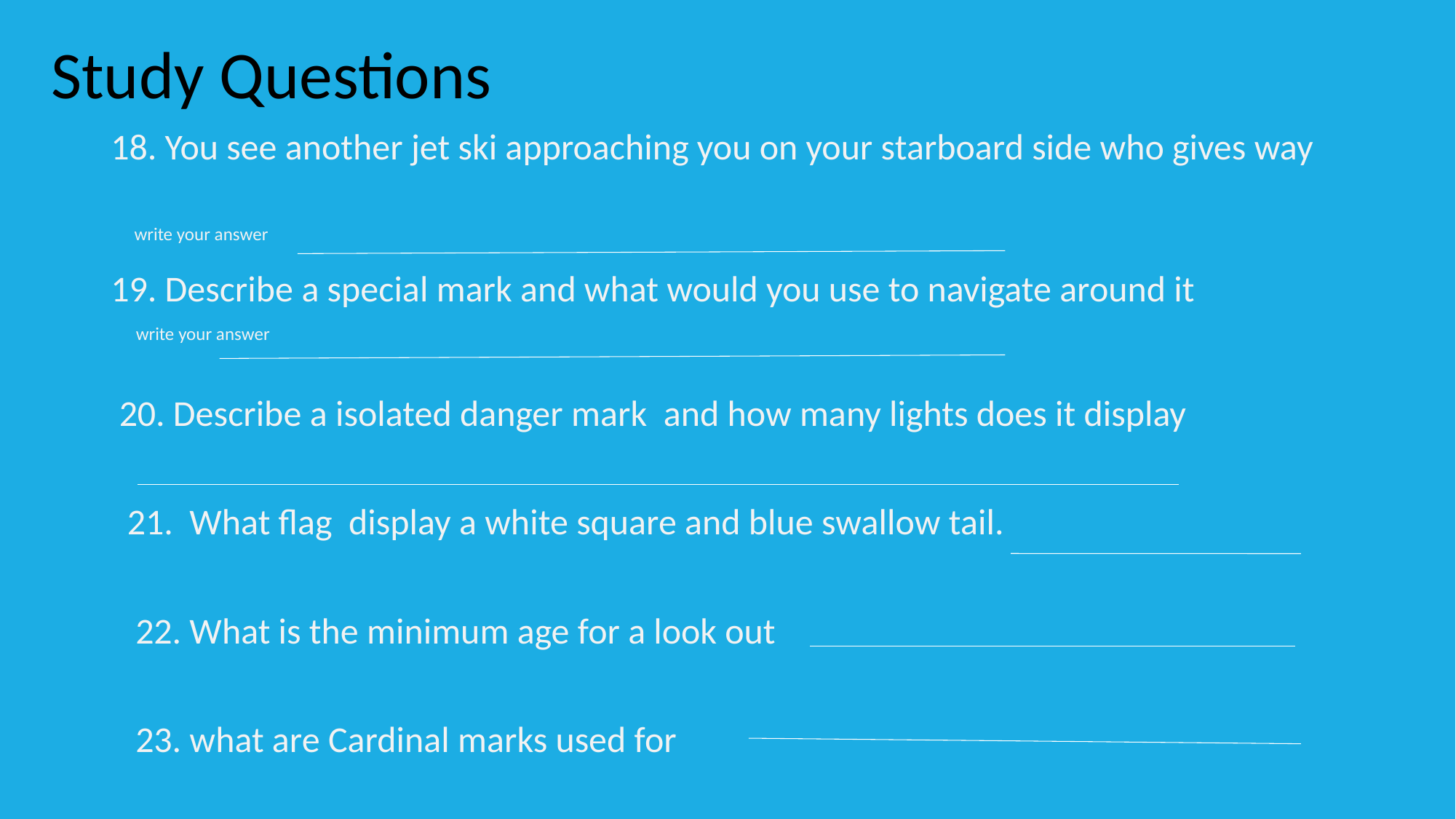

# Study Questions
18. You see another jet ski approaching you on your starboard side who gives way
  write your answer
19. Describe a special mark and what would you use to navigate around it
      write your answer

 20. Describe a isolated danger mark  and how many lights does it display

  21.  What flag  display a white square and blue swallow tail.

   22. What is the minimum age for a look out

   23. what are Cardinal marks used for